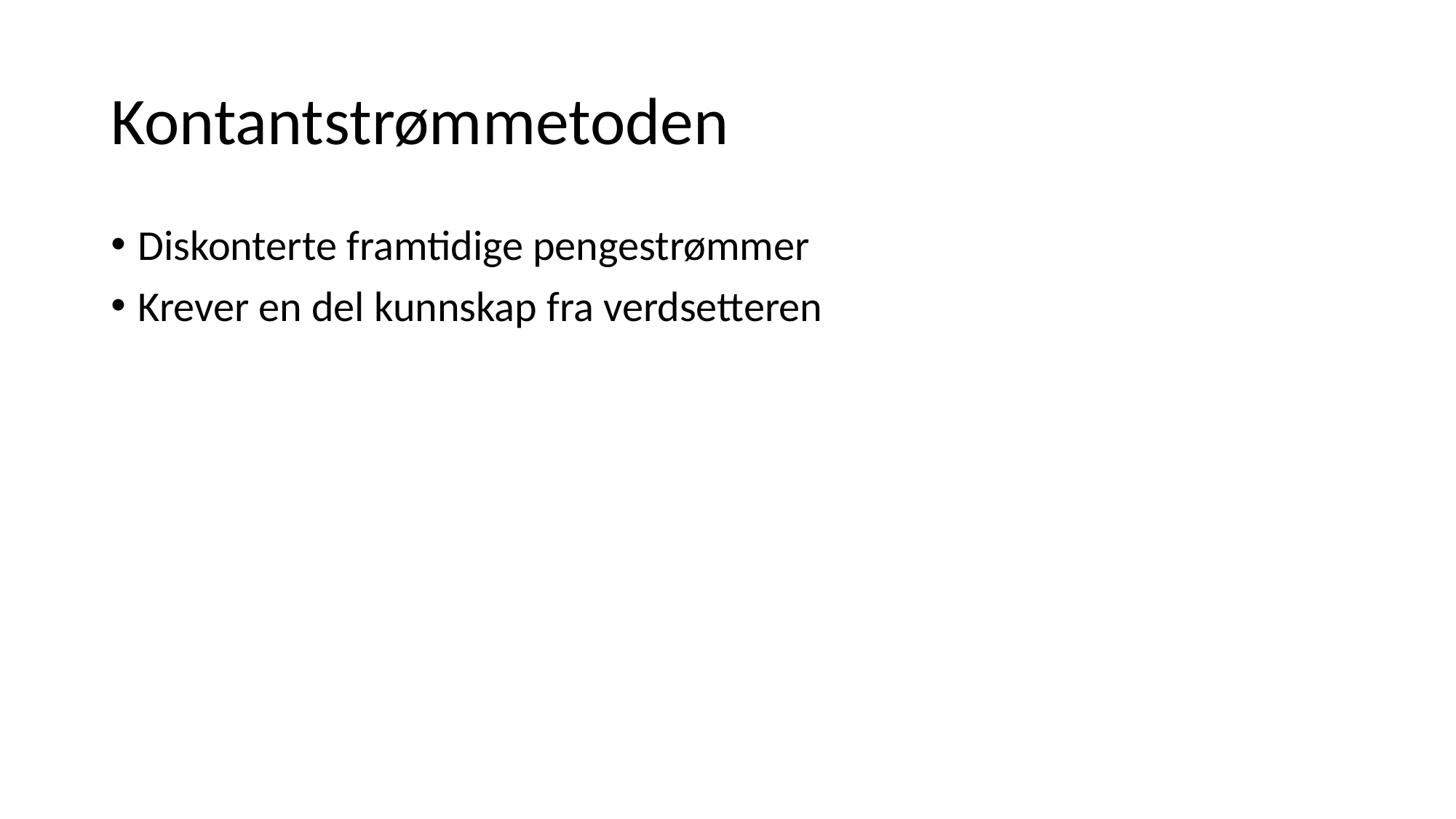

# Kontantstrømmetoden
Diskonterte framtidige pengestrømmer
Krever en del kunnskap fra verdsetteren